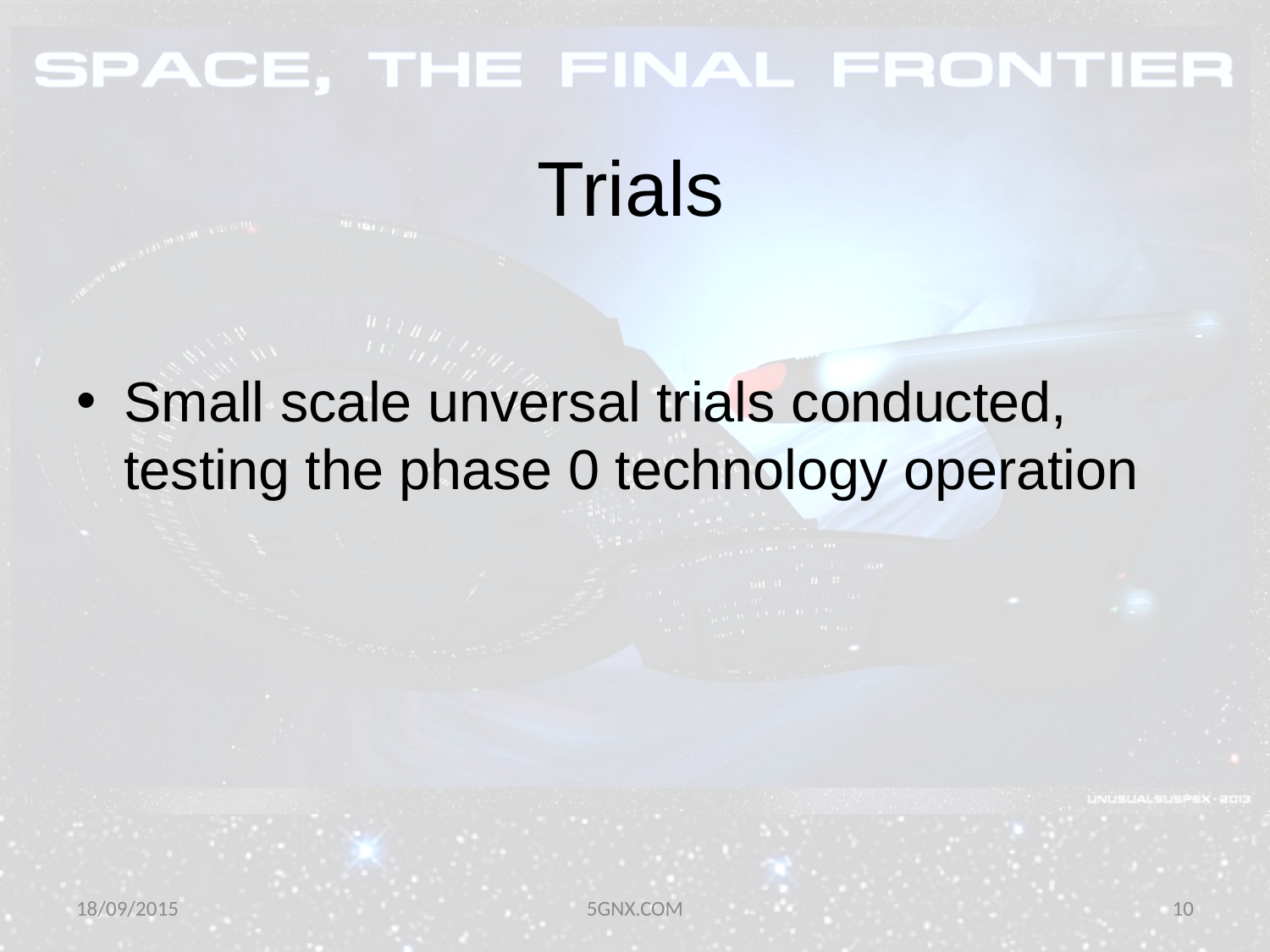

# Trials
Small scale unversal trials conducted, testing the phase 0 technology operation
18/09/2015
5GNX.COM
10